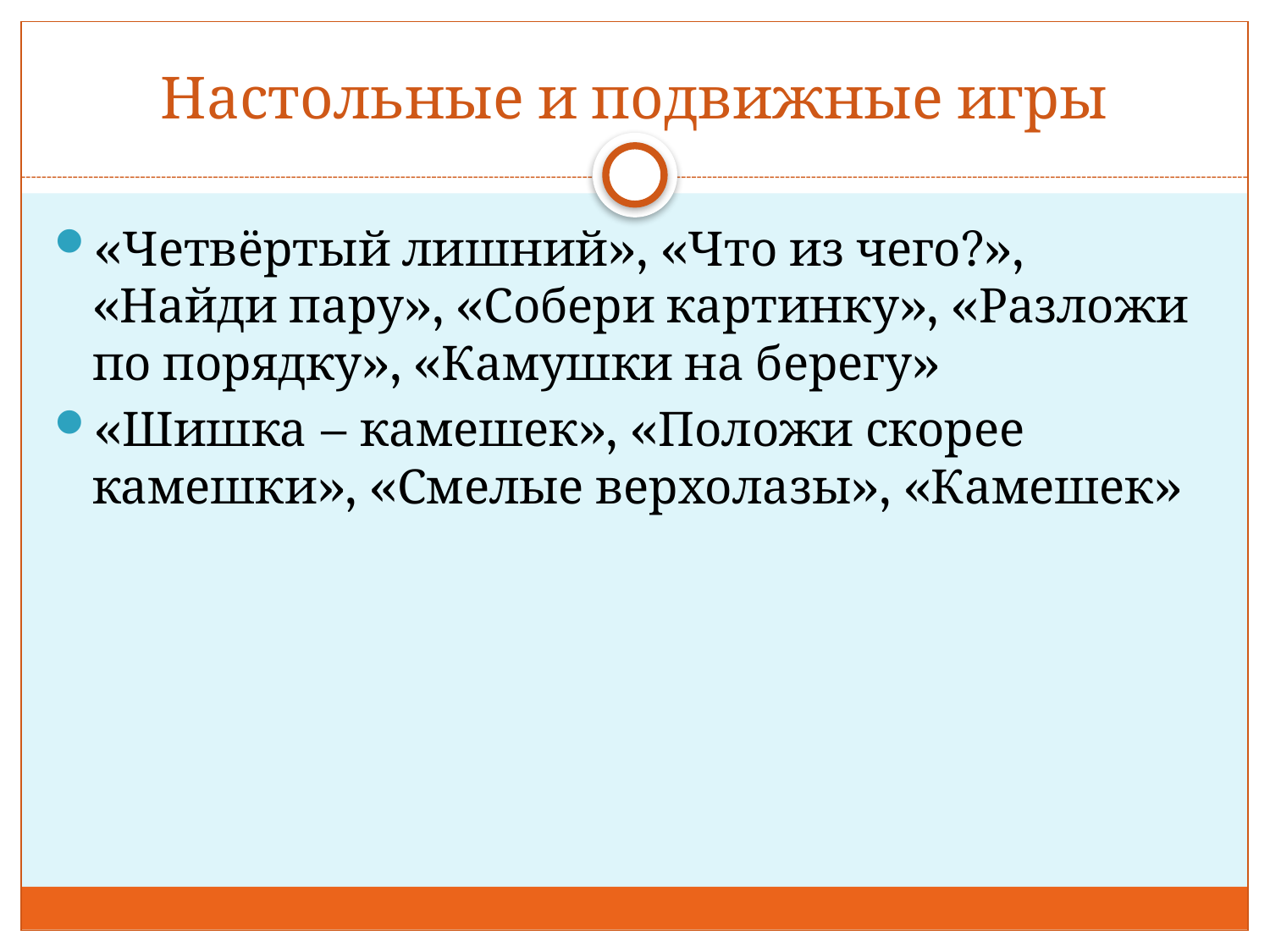

# Настольные и подвижные игры
«Четвёртый лишний», «Что из чего?», «Найди пару», «Собери картинку», «Разложи по порядку», «Камушки на берегу»
«Шишка – камешек», «Положи скорее камешки», «Смелые верхолазы», «Камешек»